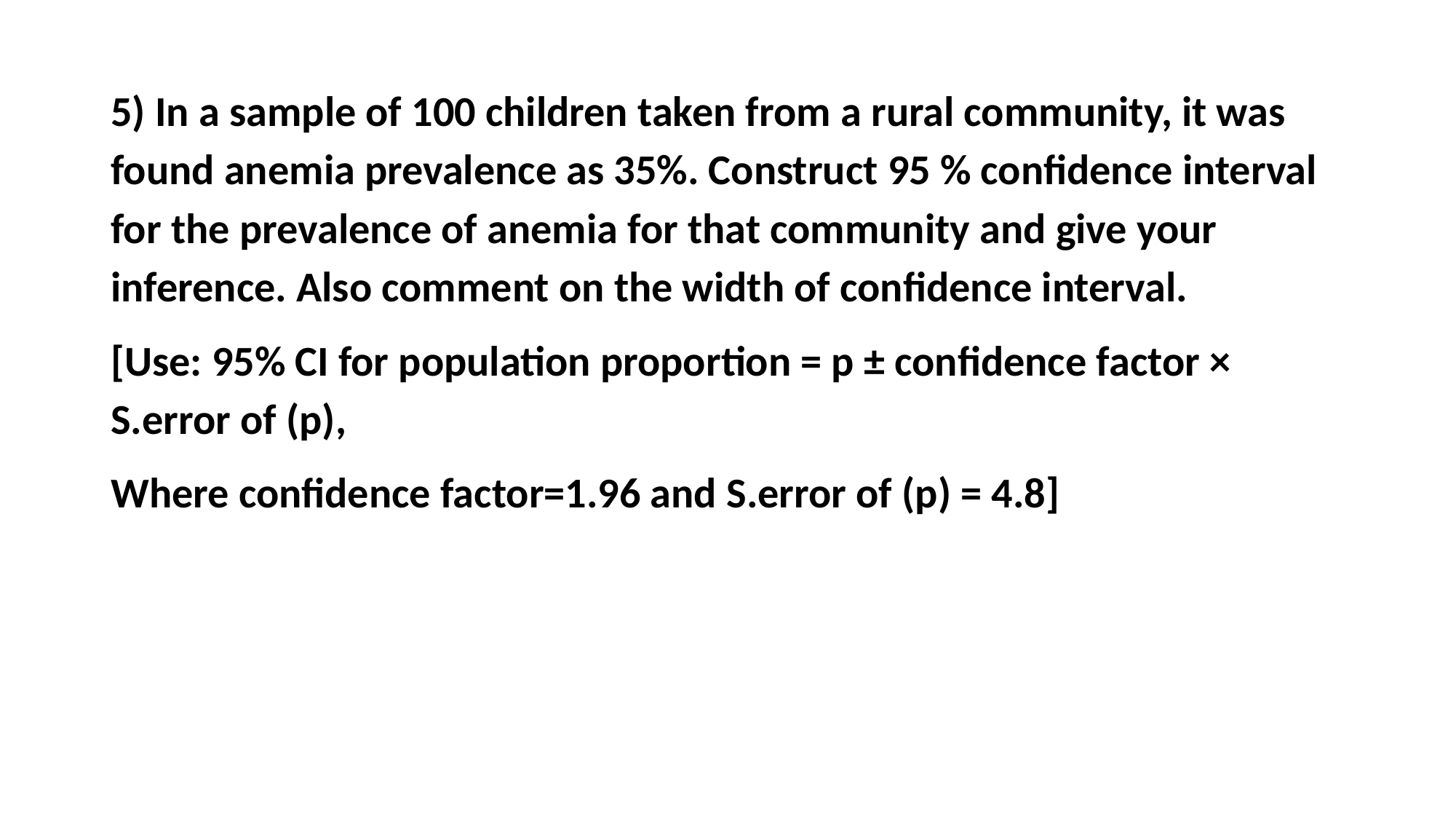

5) In a sample of 100 children taken from a rural community, it was found anemia prevalence as 35%. Construct 95 % confidence interval for the prevalence of anemia for that community and give your inference. Also comment on the width of confidence interval.
[Use: 95% CI for population proportion = p ± confidence factor × S.error of (p),
Where confidence factor=1.96 and S.error of (p) = 4.8]